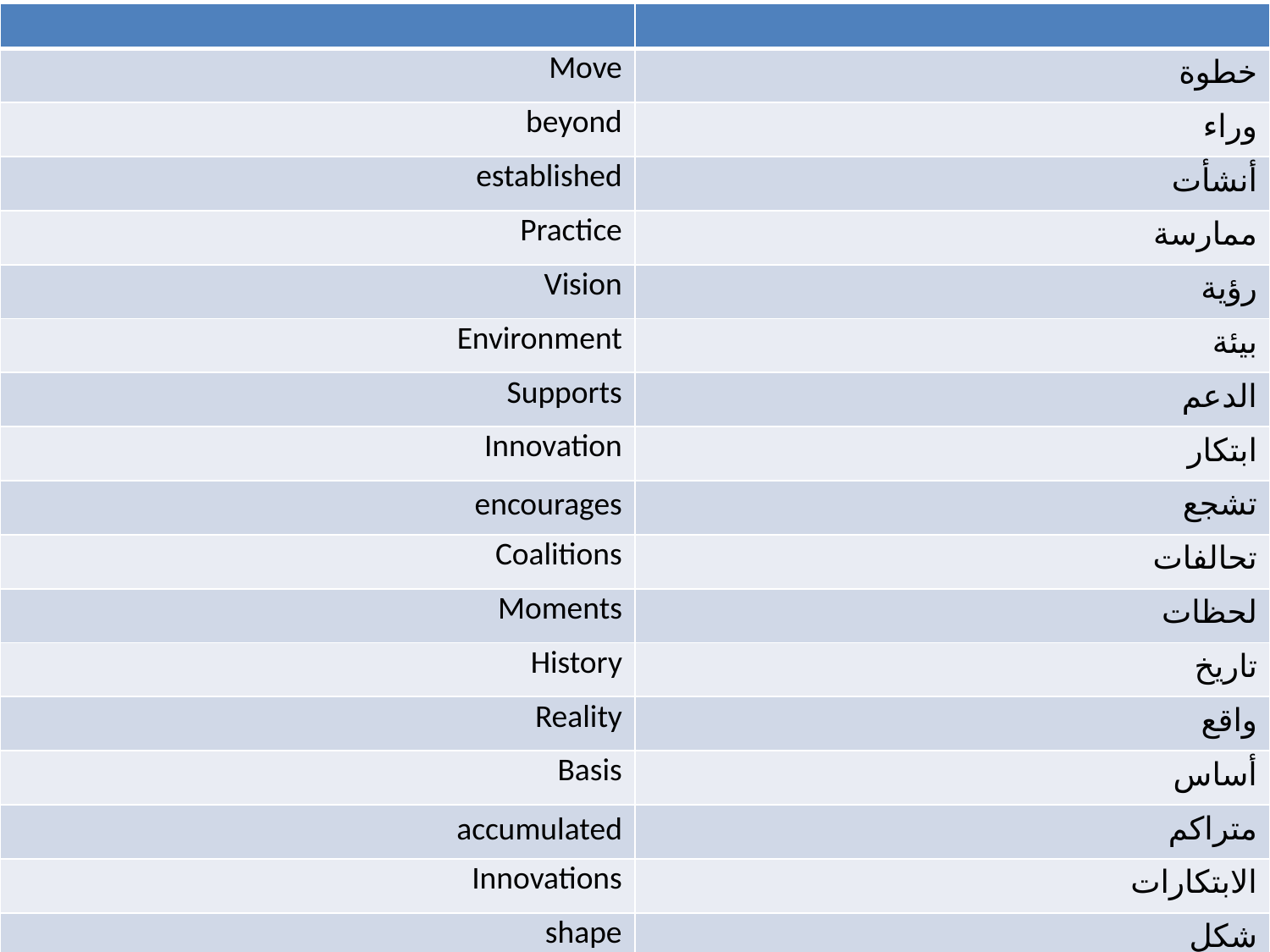

|  |  |
| --- | --- |
| Move | خطوة |
| beyond | وراء |
| established | أنشأت |
| Practice | ممارسة |
| Vision | رؤية |
| Environment | بيئة |
| Supports | الدعم |
| Innovation | ابتكار |
| encourages | تشجع |
| Coalitions | تحالفات |
| Moments | لحظات |
| History | تاريخ |
| Reality | واقع |
| Basis | أساس |
| accumulated | متراكم |
| Innovations | الابتكارات |
| shape | شكل |
#